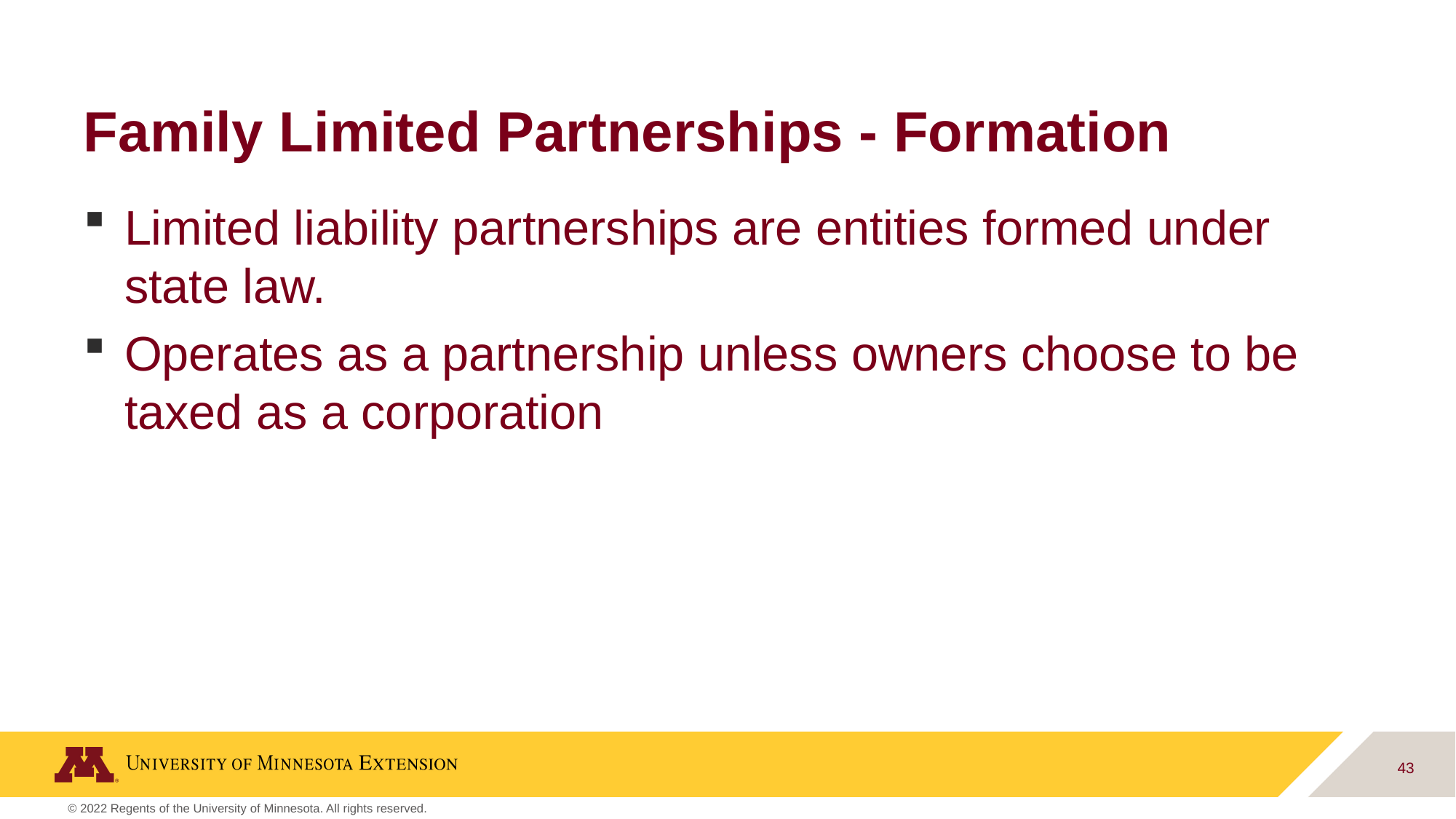

# Family Limited Partnerships - Formation
Limited liability partnerships are entities formed under state law.
Operates as a partnership unless owners choose to be taxed as a corporation